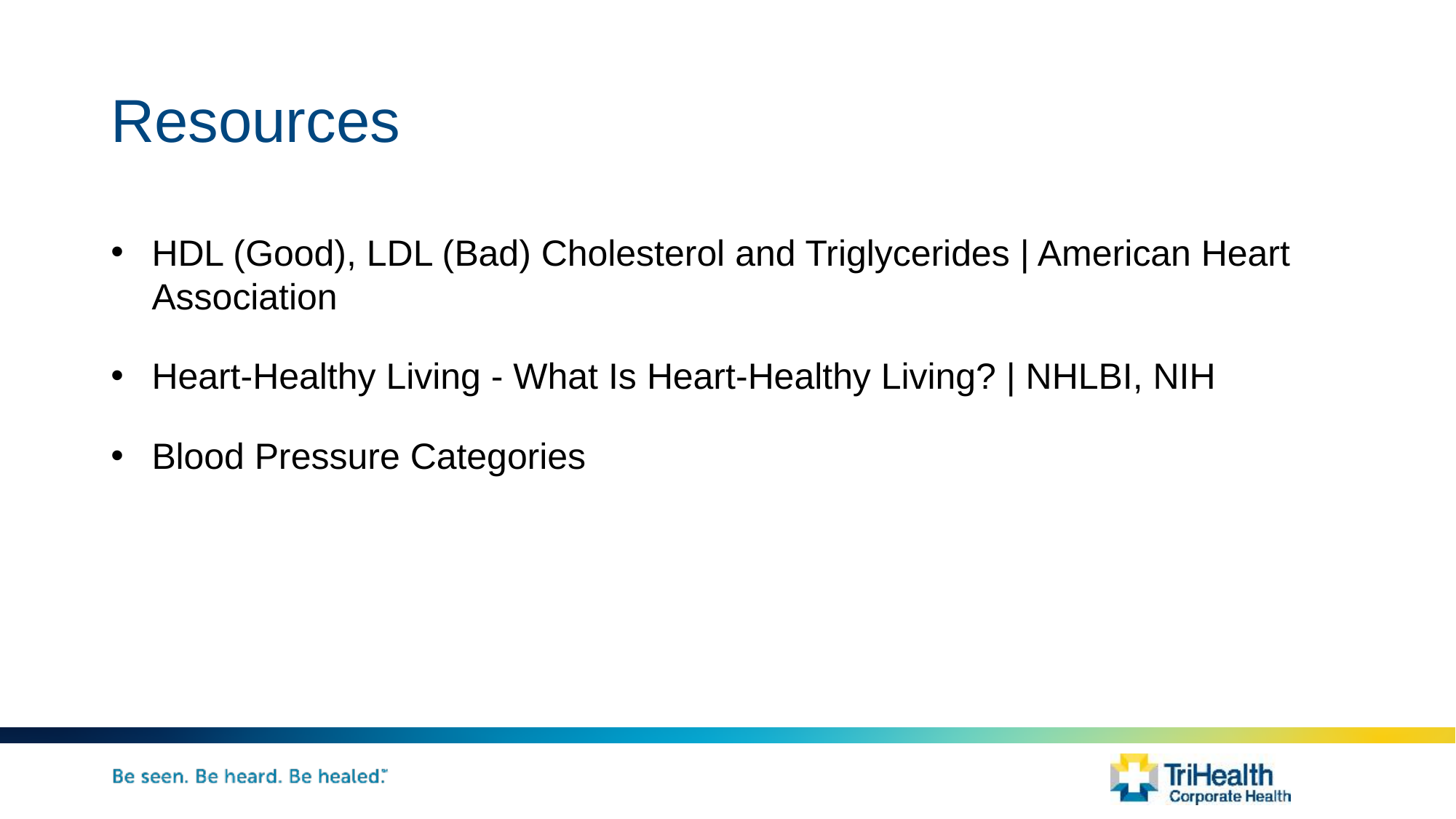

# Resources
HDL (Good), LDL (Bad) Cholesterol and Triglycerides | American Heart Association
Heart-Healthy Living - What Is Heart-Healthy Living? | NHLBI, NIH
Blood Pressure Categories